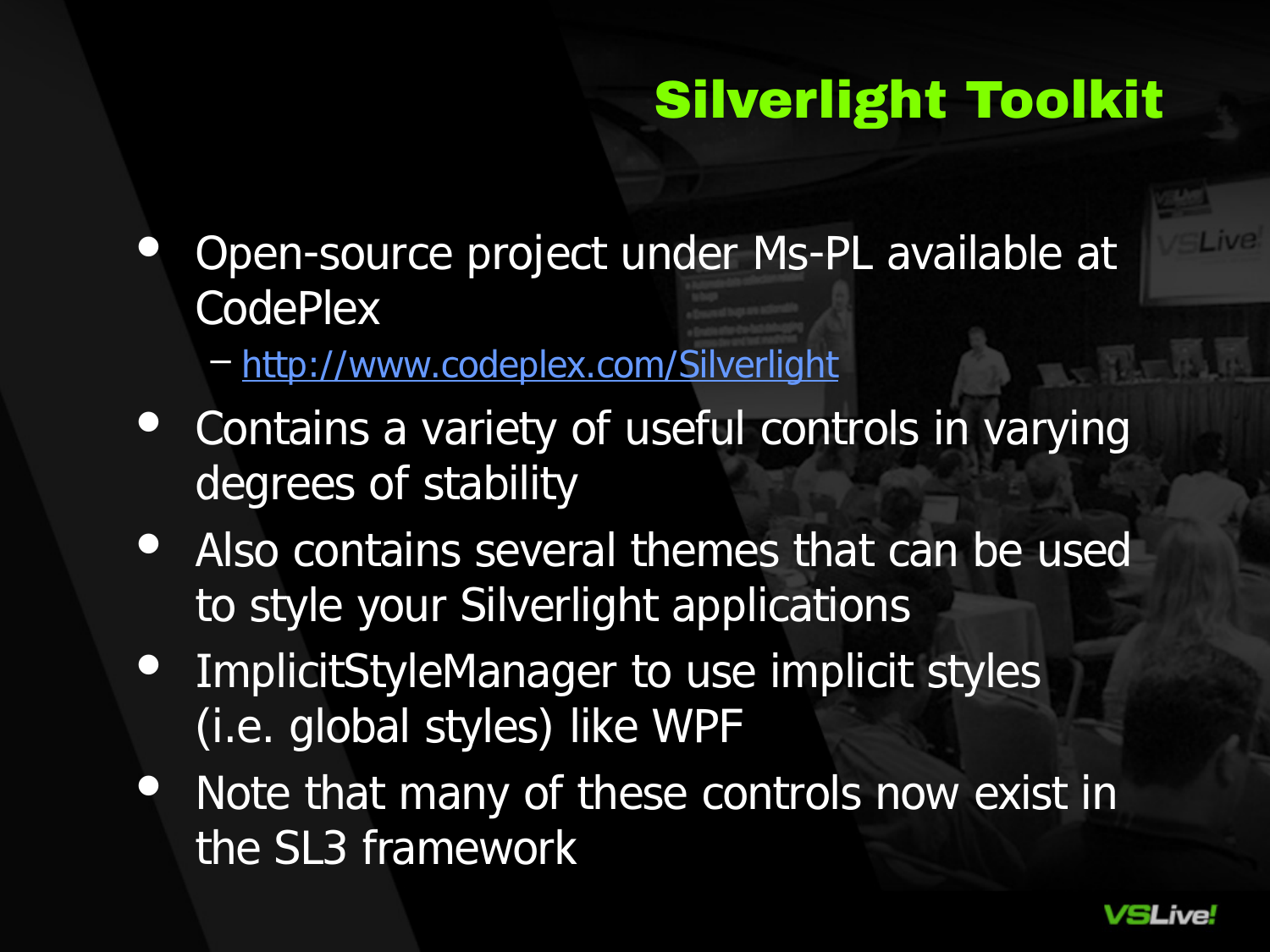

# Silverlight Toolkit
Open-source project under Ms-PL available at CodePlex
http://www.codeplex.com/Silverlight
Contains a variety of useful controls in varying degrees of stability
Also contains several themes that can be used to style your Silverlight applications
ImplicitStyleManager to use implicit styles (i.e. global styles) like WPF
Note that many of these controls now exist in the SL3 framework